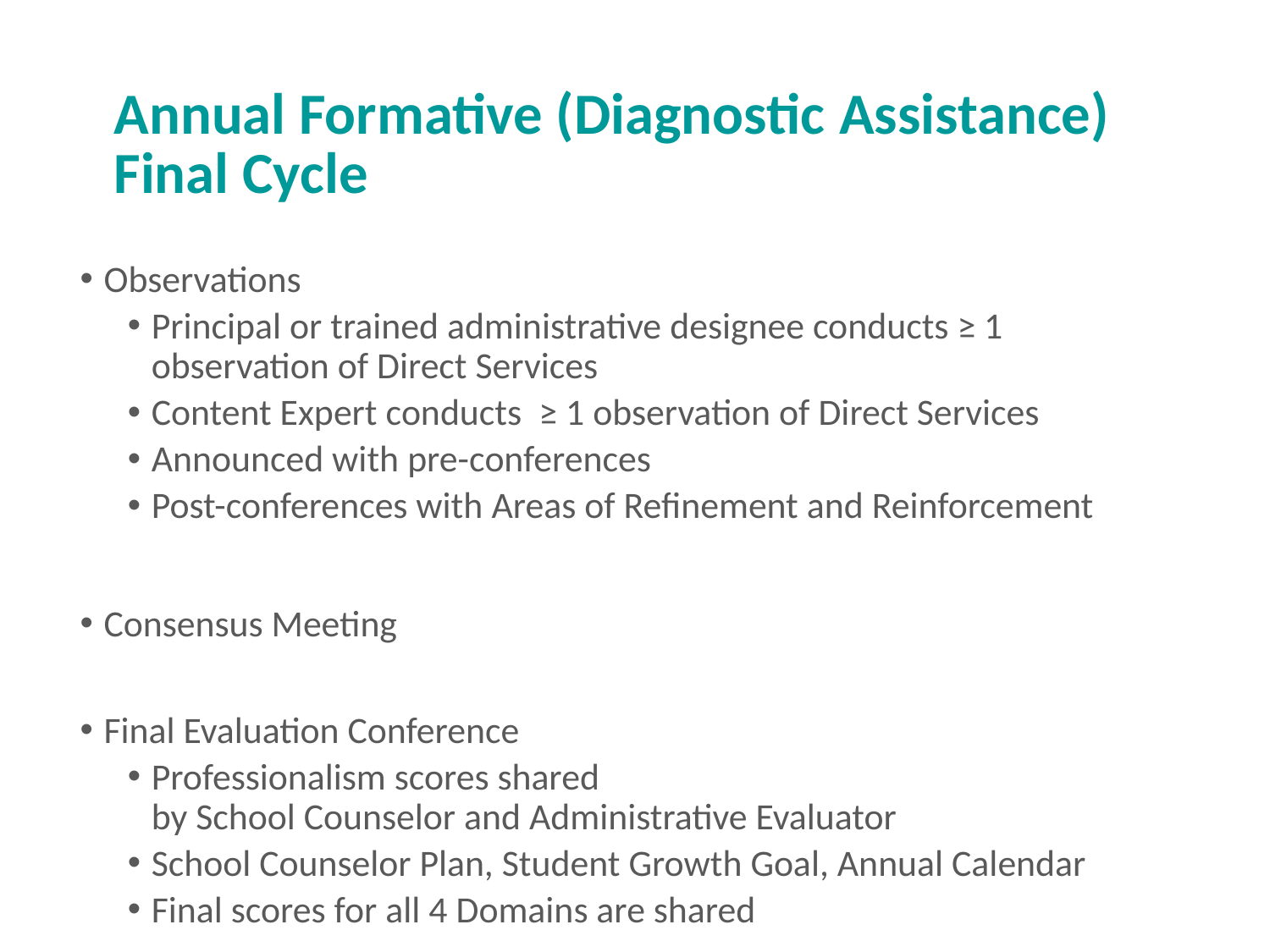

# Annual Formative (Diagnostic Assistance) Final Cycle
Observations
Principal or trained administrative designee conducts ≥ 1 observation of Direct Services
Content Expert conducts  ≥ 1 observation of Direct Services
Announced with pre-conferences
Post-conferences with Areas of Refinement and Reinforcement

Consensus Meeting

Final Evaluation Conference
Professionalism scores shared by School Counselor and Administrative Evaluator
School Counselor Plan, Student Growth Goal, Annual Calendar
Final scores for all 4 Domains are shared